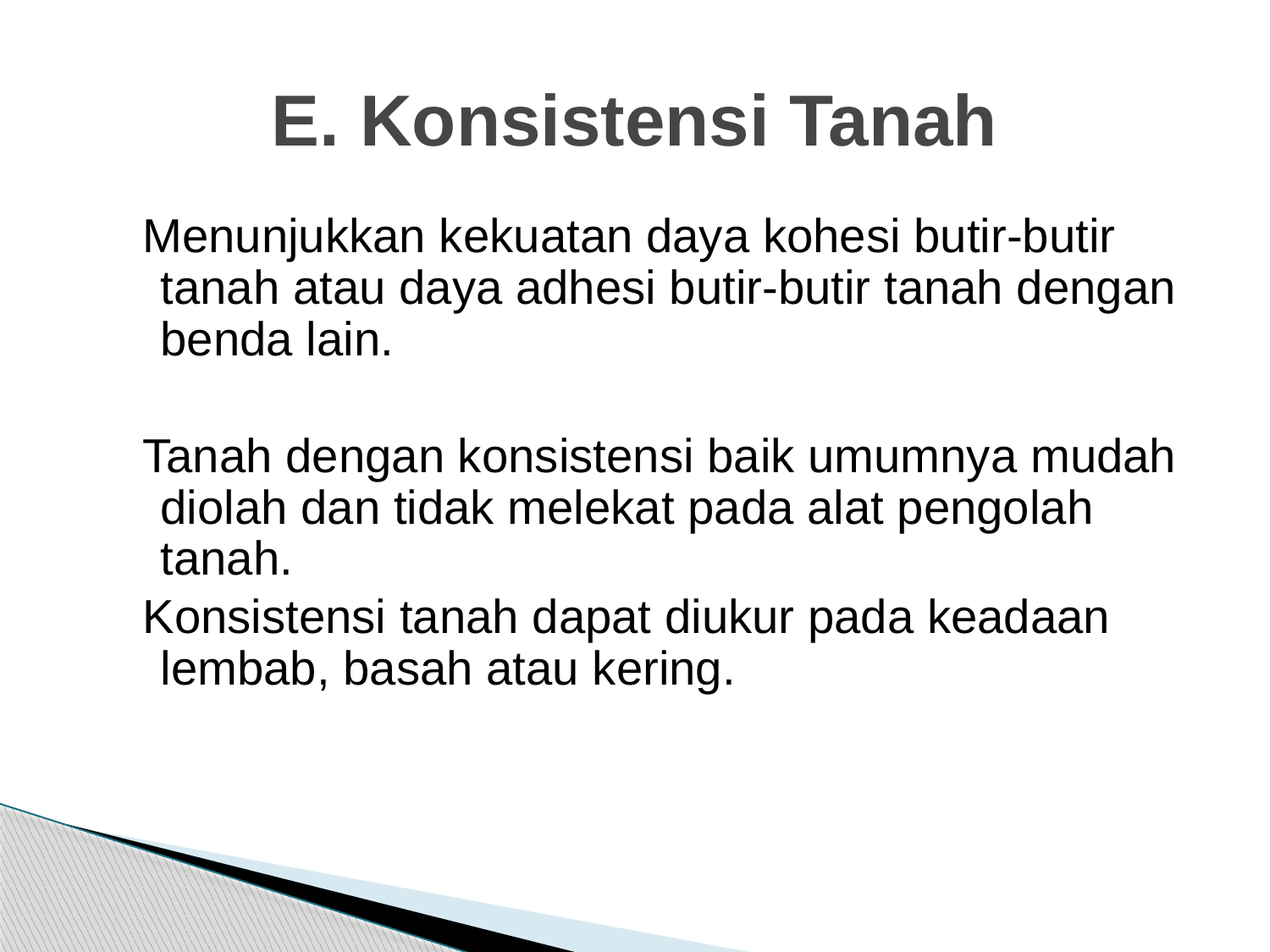

# E. Konsistensi Tanah
     Menunjukkan kekuatan daya kohesi butir-butir tanah atau daya adhesi butir-butir tanah dengan benda lain.

     Tanah dengan konsistensi baik umumnya mudah diolah dan tidak melekat pada alat pengolah tanah.
     Konsistensi tanah dapat diukur pada keadaan lembab, basah atau kering.